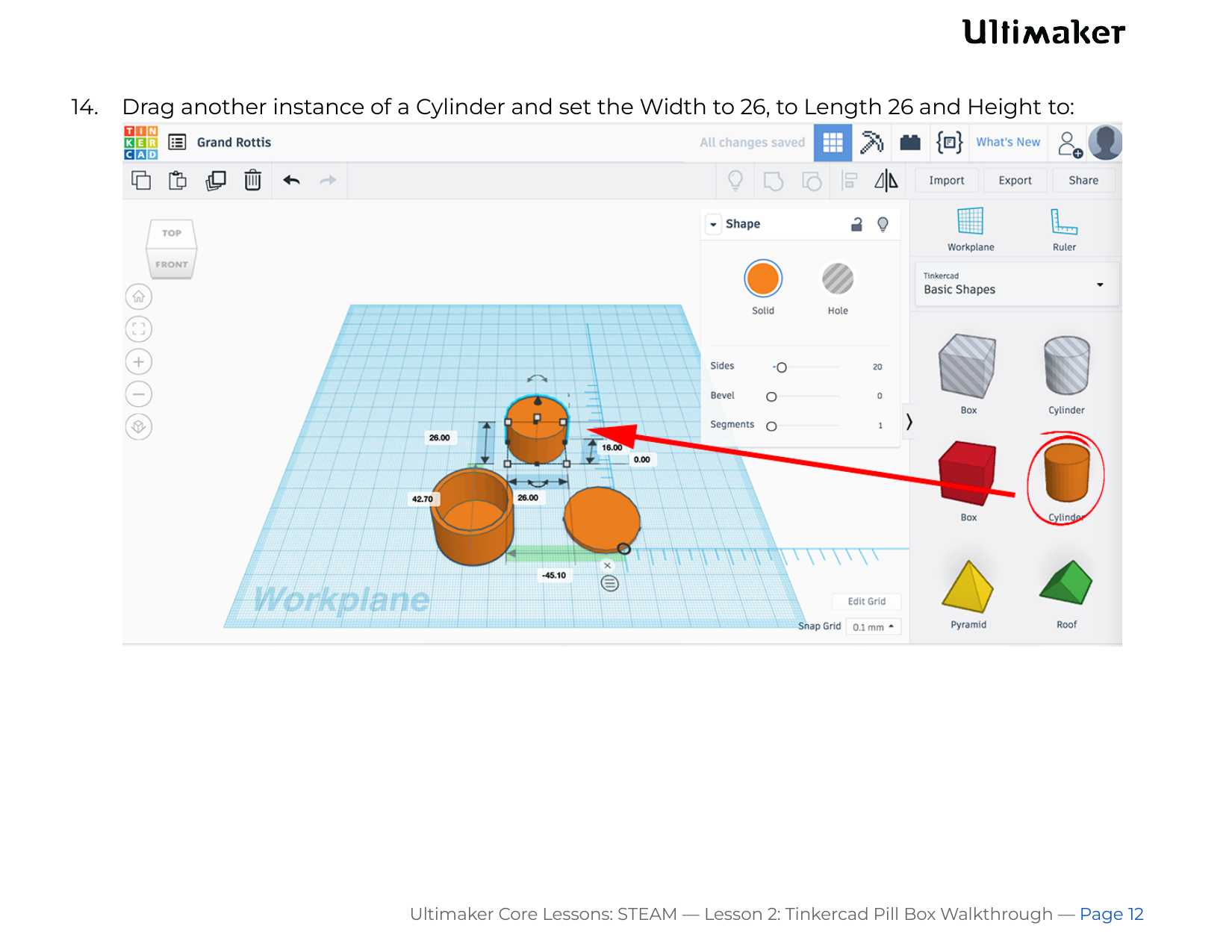

14.	Drag another instance of a Cylinder and set the Width to 26, to Length 26 and Height to:

Ultimaker Core Lessons: STEAM — Lesson 2: Tinkercad Pill Box Walkthrough — Page 12